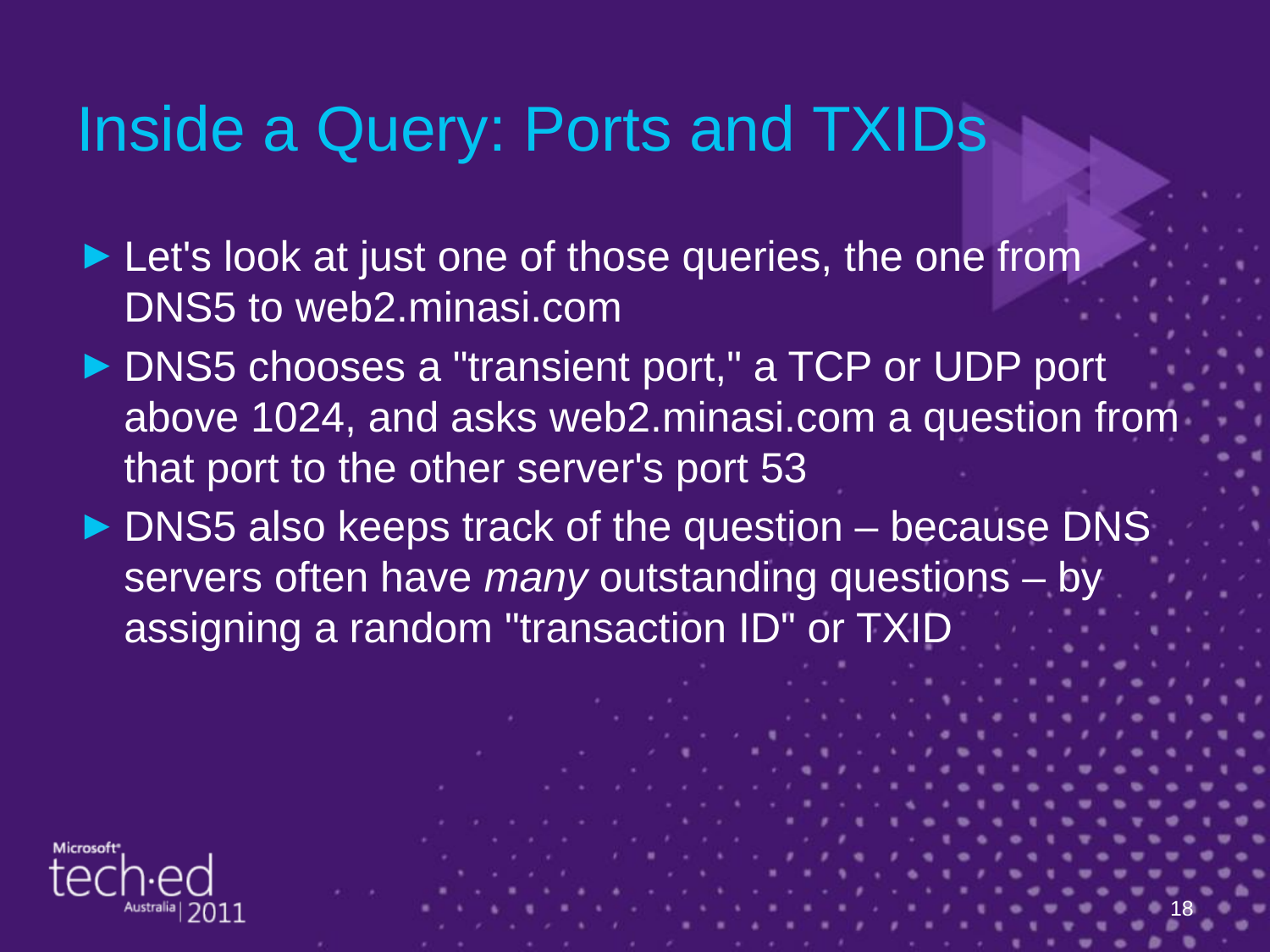

# Inside a Query: Ports and TXIDs
Let's look at just one of those queries, the one from DNS5 to web2.minasi.com
DNS5 chooses a "transient port," a TCP or UDP port above 1024, and asks web2.minasi.com a question from that port to the other server's port 53
DNS5 also keeps track of the question – because DNS servers often have many outstanding questions – by assigning a random "transaction ID" or TXID
18